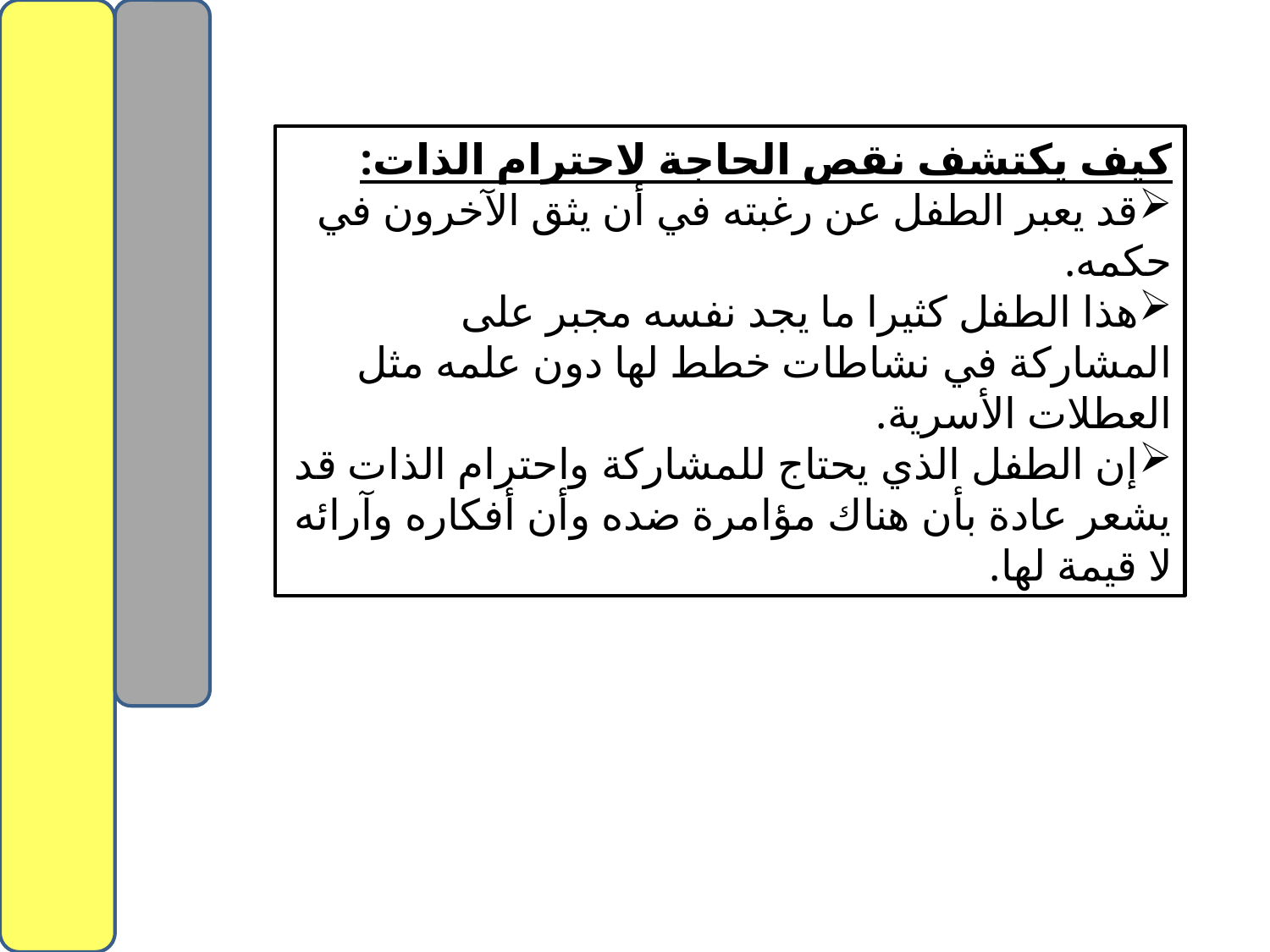

كيف يكتشف نقص الحاجة لاحترام الذات:
قد يعبر الطفل عن رغبته في أن يثق الآخرون في حكمه.
هذا الطفل كثيرا ما يجد نفسه مجبر على المشاركة في نشاطات خطط لها دون علمه مثل العطلات الأسرية.
إن الطفل الذي يحتاج للمشاركة واحترام الذات قد يشعر عادة بأن هناك مؤامرة ضده وأن أفكاره وآرائه لا قيمة لها.